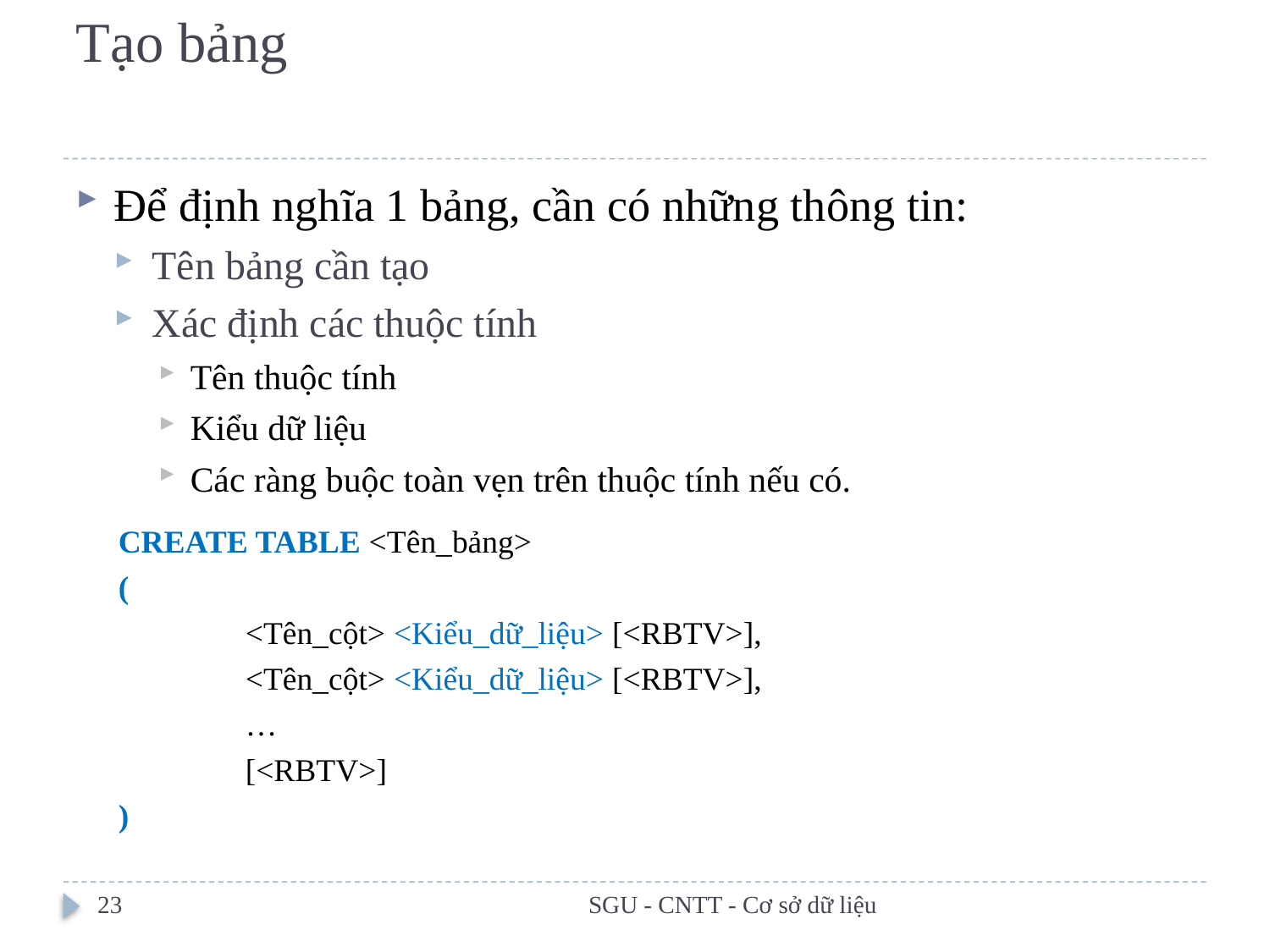

# Tạo bảng
Để định nghĩa 1 bảng, cần có những thông tin:
Tên bảng cần tạo
Xác định các thuộc tính
Tên thuộc tính
Kiểu dữ liệu
Các ràng buộc toàn vẹn trên thuộc tính nếu có.

CREATE TABLE <Tên_bảng>
(
	<Tên_cột> <Kiểu_dữ_liệu> [<RBTV>],
	<Tên_cột> <Kiểu_dữ_liệu> [<RBTV>],
	…
	[<RBTV>]
)
23
SGU - CNTT - Cơ sở dữ liệu